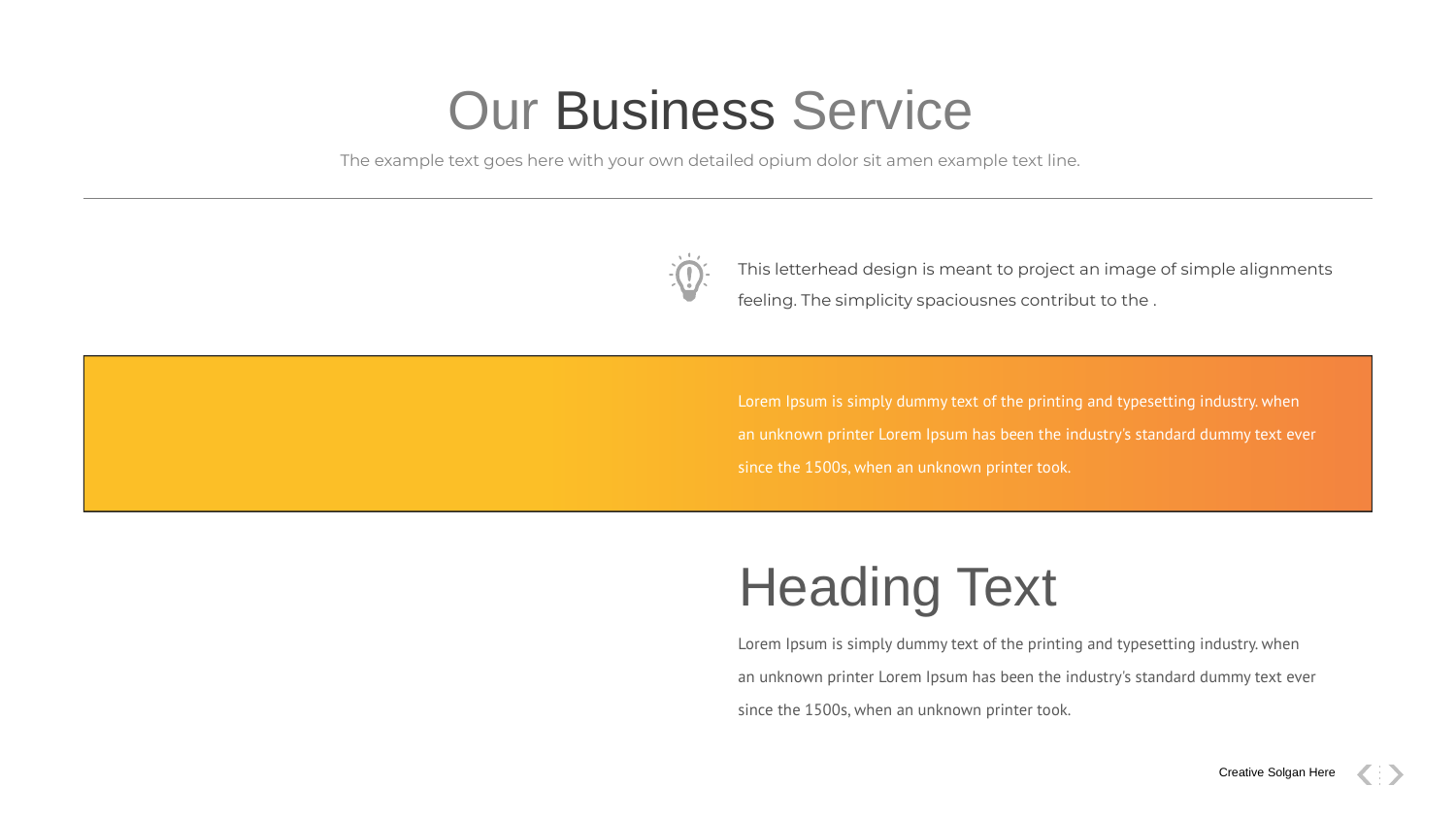

Our Business Service
The example text goes here with your own detailed opium dolor sit amen example text line.

This letterhead design is meant to project an image of simple alignments
feeling. The simplicity spaciousnes contribut to the .

Lorem Ipsum is simply dummy text of the printing and typesetting industry. when an unknown printer Lorem Ipsum has been the industry's standard dummy text ever since the 1500s, when an unknown printer took.
Heading Text
Lorem Ipsum is simply dummy text of the printing and typesetting industry. when an unknown printer Lorem Ipsum has been the industry's standard dummy text ever since the 1500s, when an unknown printer took.